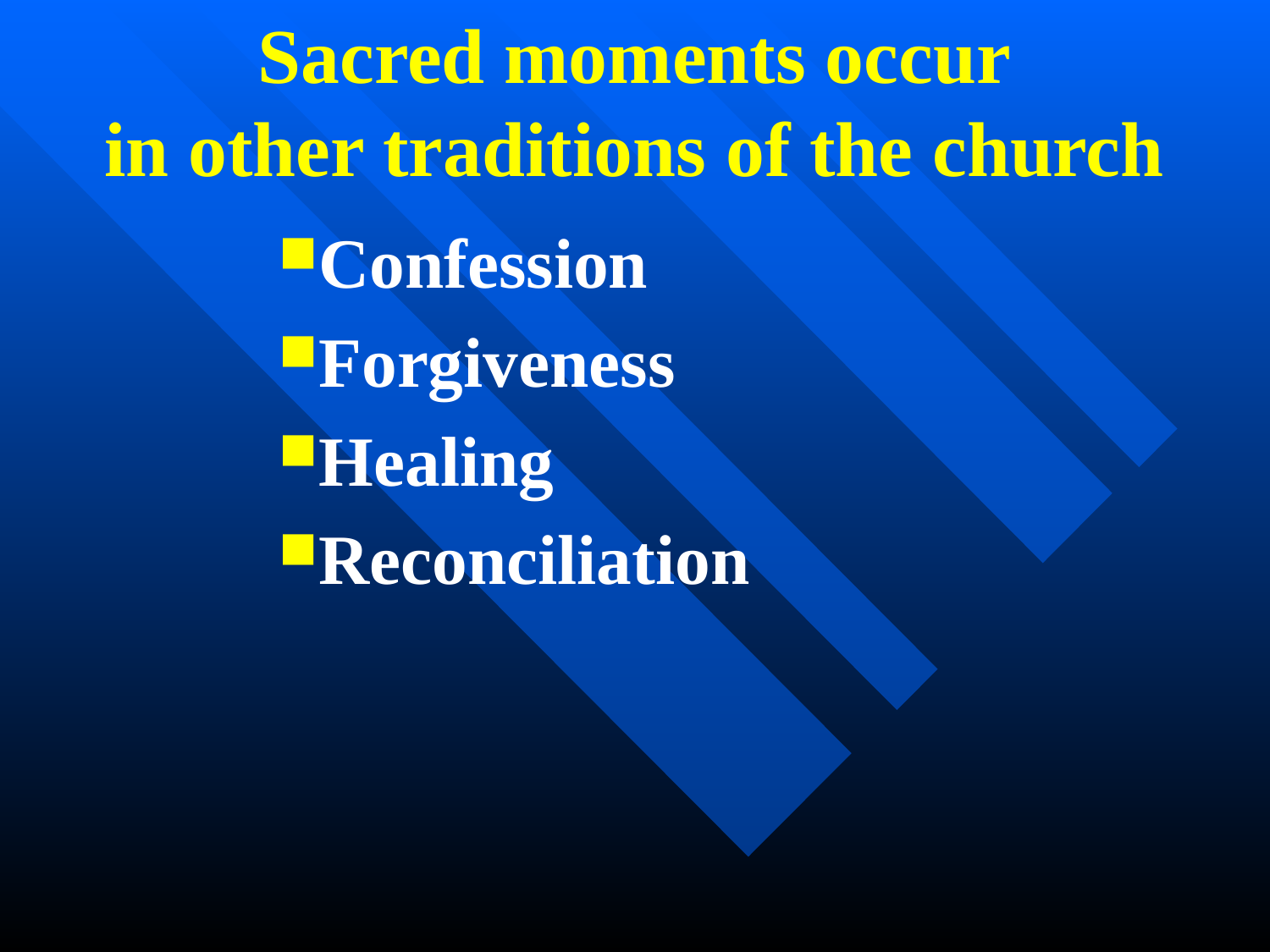

Sacred moments occur
in other traditions of the church
Confession
Forgiveness
Healing
Reconciliation